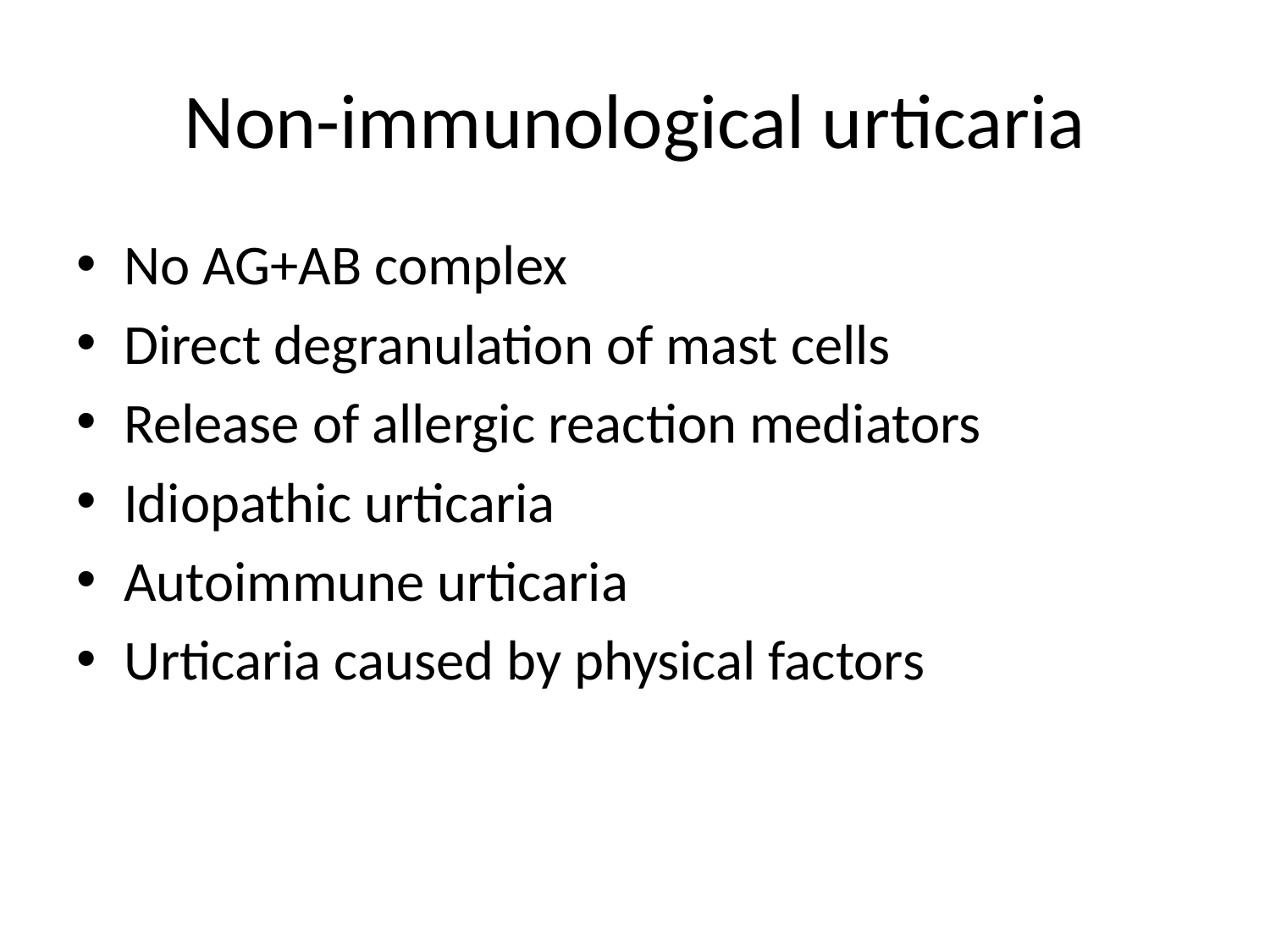

# Non-immunological urticaria
No AG+AB complex
Direct degranulation of mast cells
Release of allergic reaction mediators
Idiopathic urticaria
Autoimmune urticaria
Urticaria caused by physical factors